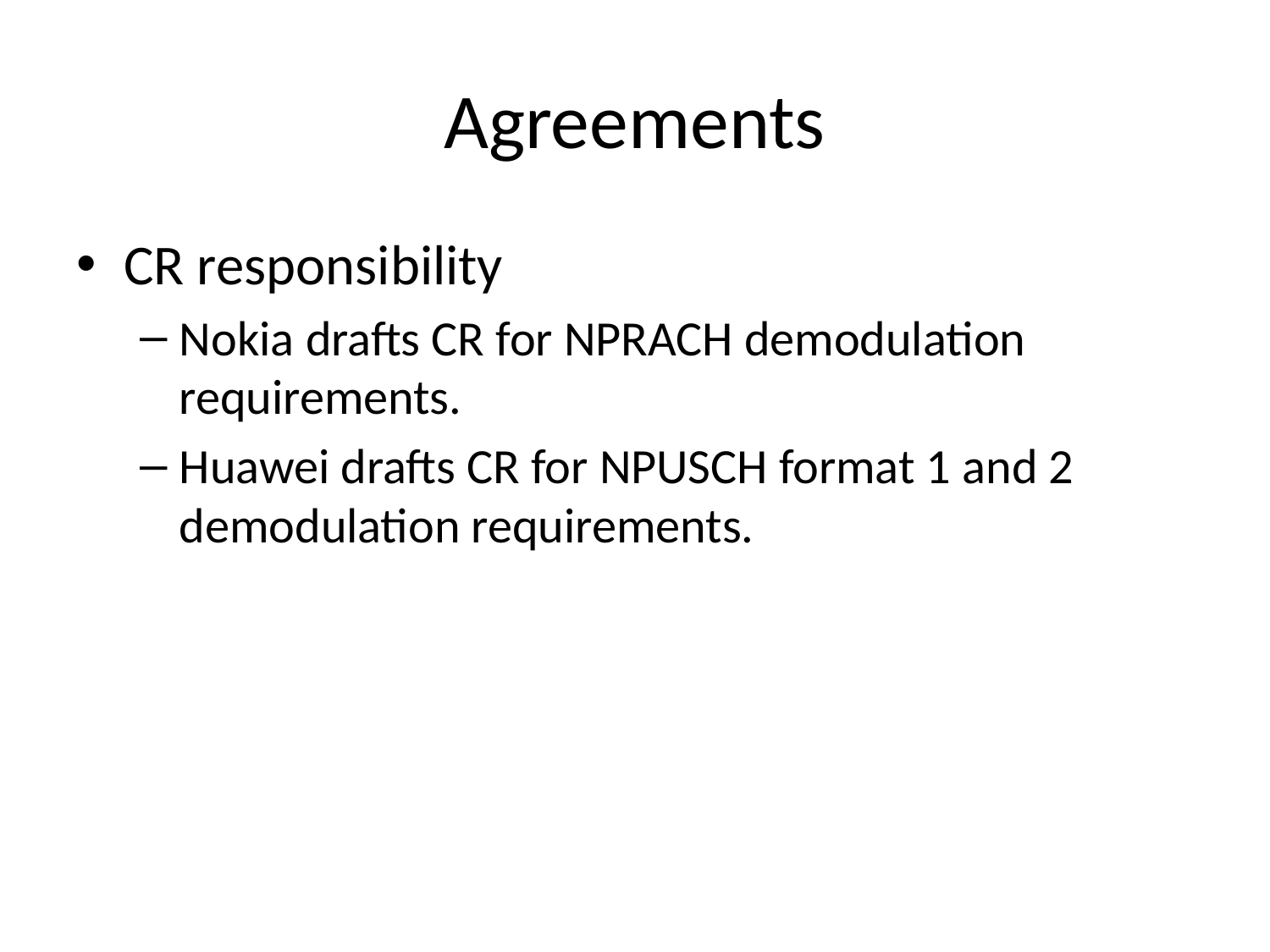

# Agreements
CR responsibility
Nokia drafts CR for NPRACH demodulation requirements.
Huawei drafts CR for NPUSCH format 1 and 2 demodulation requirements.